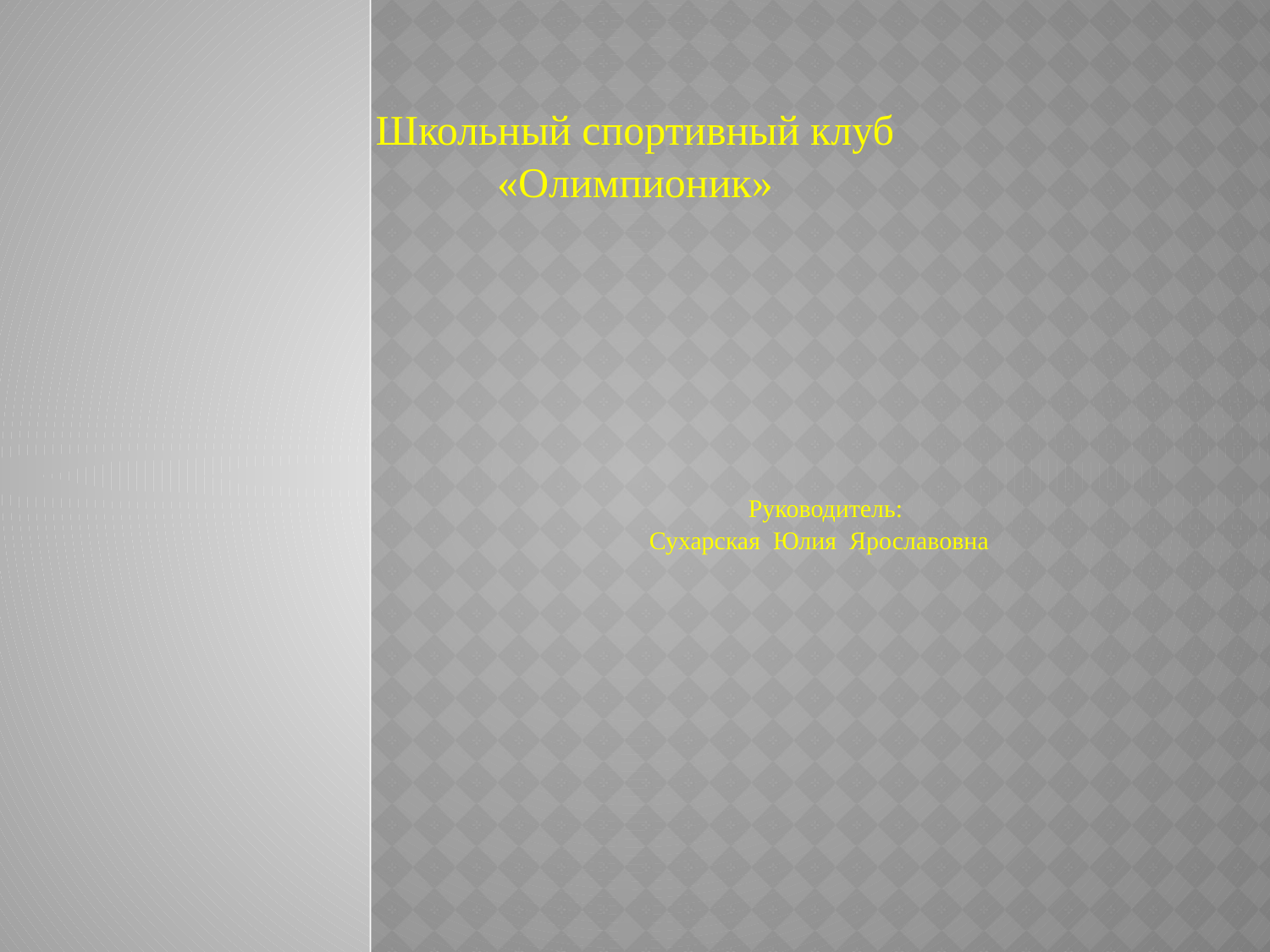

Школьный спортивный клуб
«Олимпионик»

                                                            Руководитель:
                                                          Сухарская  Юлия  Ярославовна
#